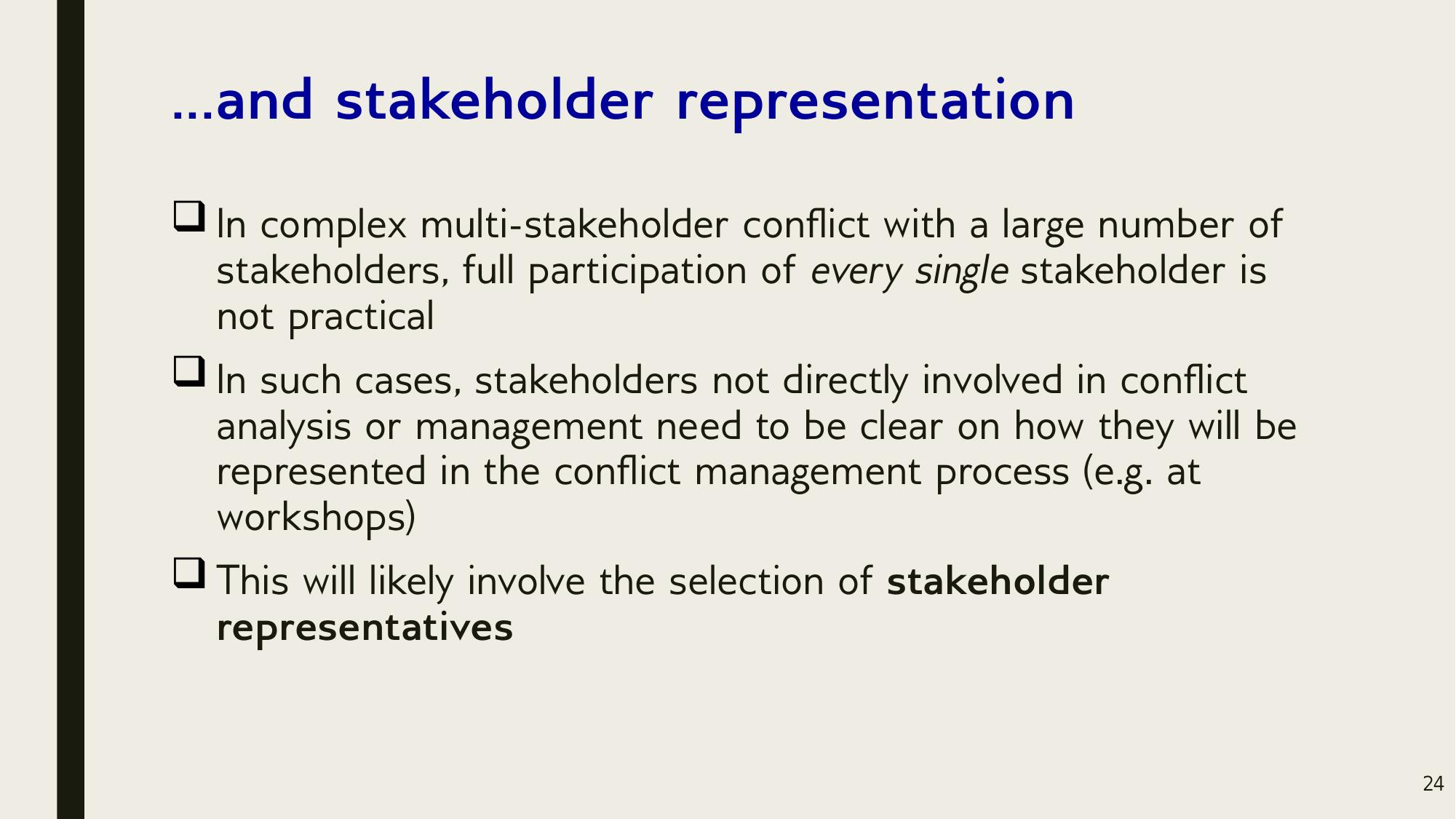

# ...and stakeholder representation
In complex multi-stakeholder conflict with a large number of stakeholders, full participation of every single stakeholder is not practical
In such cases, stakeholders not directly involved in conflict analysis or management need to be clear on how they will be represented in the conflict management process (e.g. at workshops)
This will likely involve the selection of stakeholder representatives

24